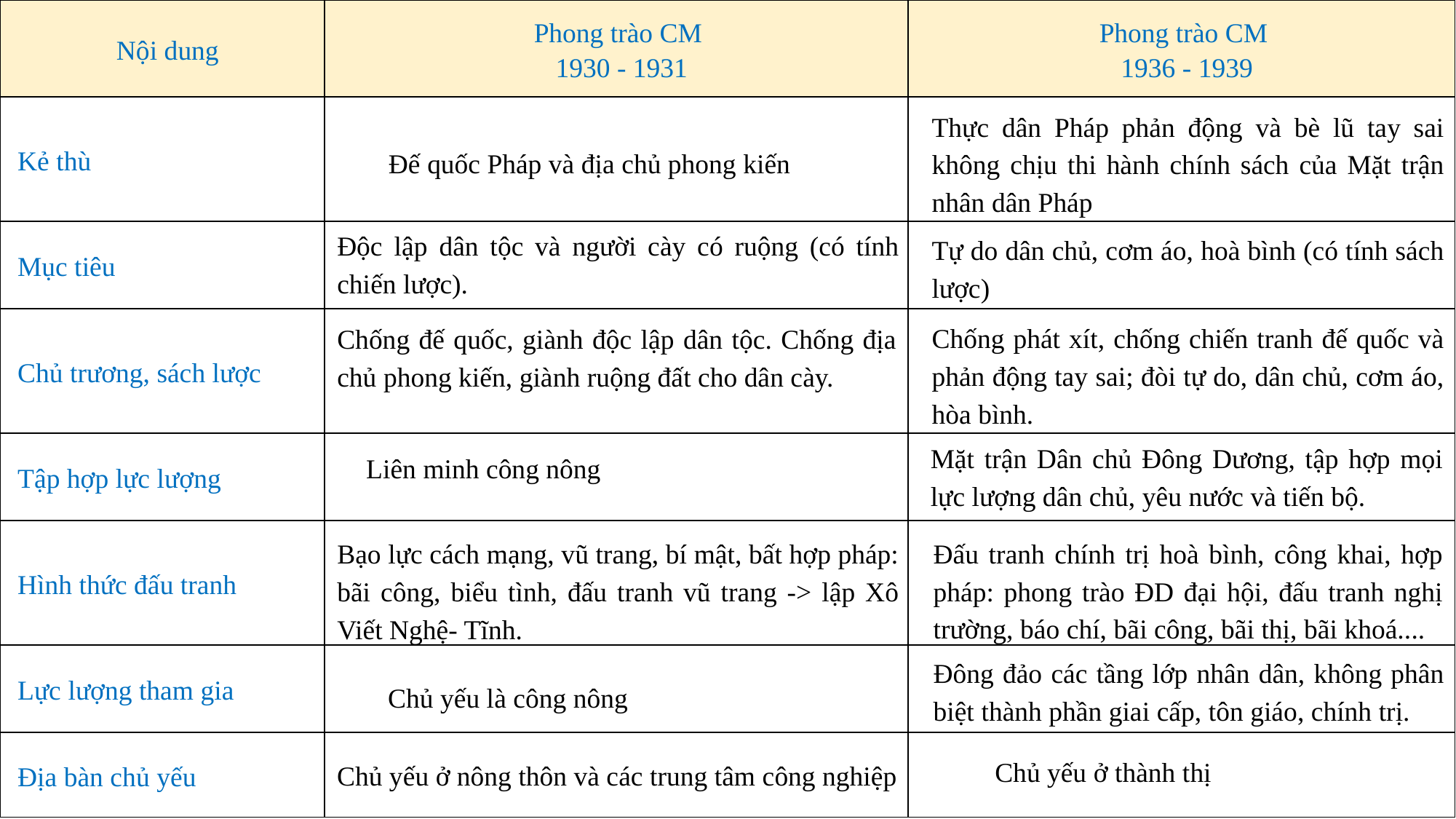

| Nội dung | Phong trào CM 1930 - 1931 | Phong trào CM 1936 - 1939 |
| --- | --- | --- |
| Kẻ thù |  |  |
| Mục tiêu |  |  |
| Chủ trương, sách lược |  |  |
| Tập hợp lực lượng |  |  |
| Hình thức đấu tranh |  |  |
| Lực lượng tham gia |  |  |
| Địa bàn chủ yếu |  |  |
Thực dân Pháp phản động và bè lũ tay sai không chịu thi hành chính sách của Mặt trận nhân dân Pháp
Đế quốc Pháp và địa chủ phong kiến
Độc lập dân tộc và người cày có ruộng (có tính chiến lược).
Tự do dân chủ, cơm áo, hoà bình (có tính sách lược)
Chống phát xít, chống chiến tranh đế quốc và phản động tay sai; đòi tự do, dân chủ, cơm áo, hòa bình.
Chống đế quốc, giành độc lập dân tộc. Chống địa chủ phong kiến, giành ruộng đất cho dân cày.
Mặt trận Dân chủ Đông Dương, tập hợp mọi lực lượng dân chủ, yêu nước và tiến bộ.
Liên minh công nông
Đấu tranh chính trị hoà bình, công khai, hợp pháp: phong trào ĐD đại hội, đấu tranh nghị trường, báo chí, bãi công, bãi thị, bãi khoá....
Bạo lực cách mạng, vũ trang, bí mật, bất hợp pháp: bãi công, biểu tình, đấu tranh vũ trang -> lập Xô Viết Nghệ- Tĩnh.
Đông đảo các tầng lớp nhân dân, không phân biệt thành phần giai cấp, tôn giáo, chính trị.
Chủ yếu là công nông
Chủ yếu ở thành thị
Chủ yếu ở nông thôn và các trung tâm công nghiệp